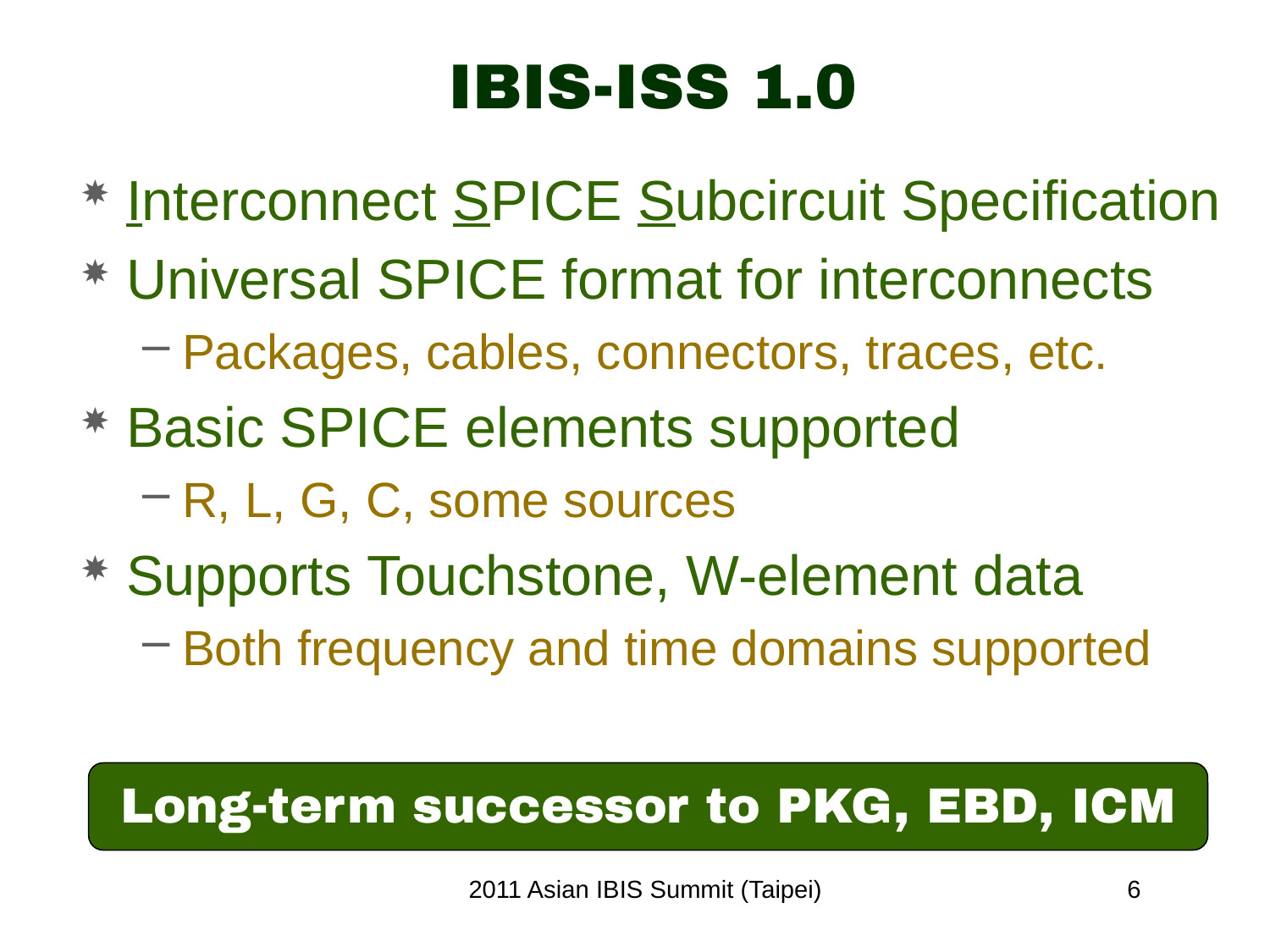

# IBIS-ISS 1.0
Interconnect SPICE Subcircuit Specification
Universal SPICE format for interconnects
Packages, cables, connectors, traces, etc.
Basic SPICE elements supported
R, L, G, C, some sources
Supports Touchstone, W-element data
Both frequency and time domains supported

Long-term successor to PKG, EBD, ICM

2011 Asian IBIS Summit (Taipei)

6